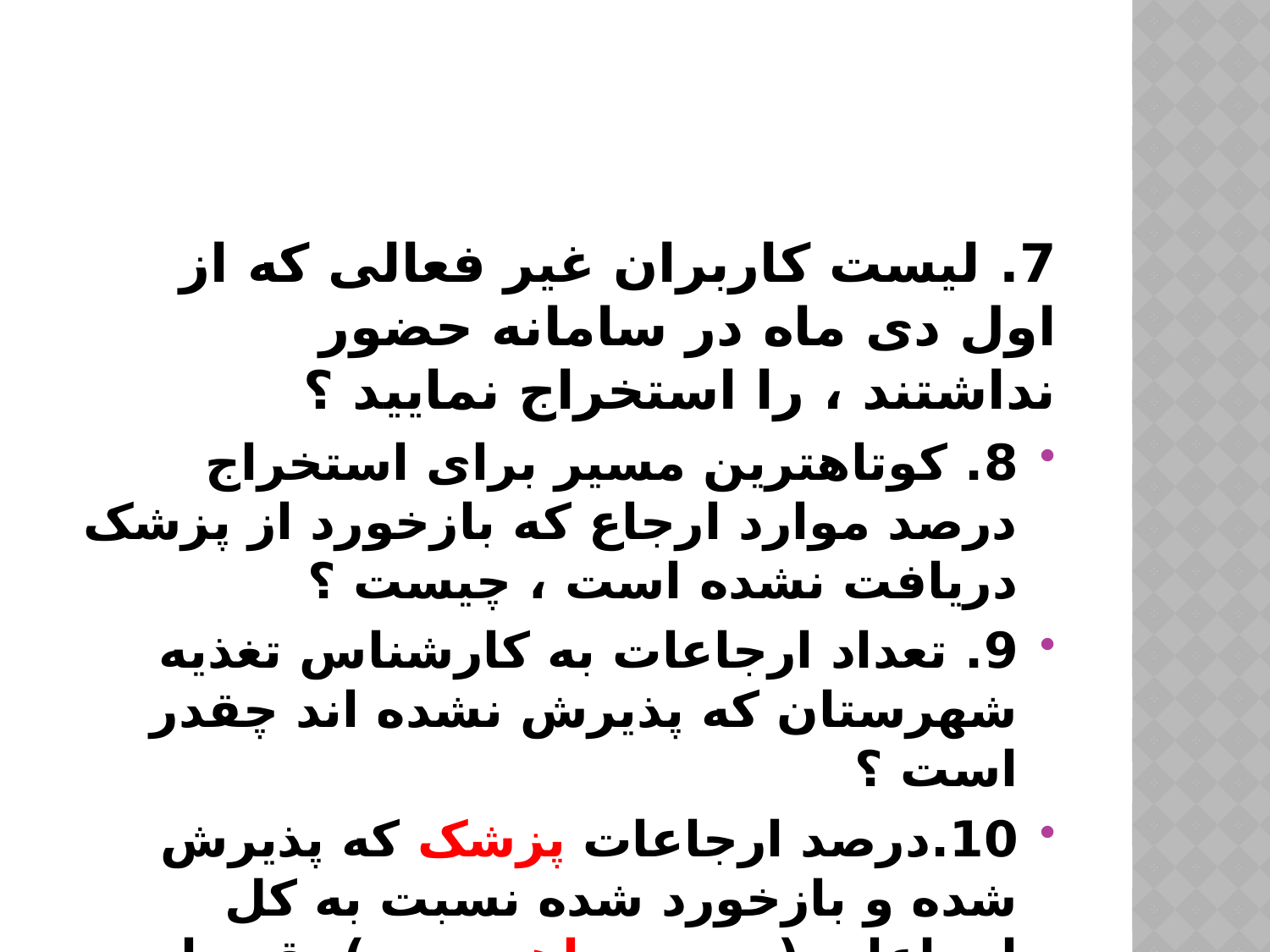

7. لیست کاربران غیر فعالی که از اول دی ماه در سامانه حضور نداشتند ، را استخراج نمایید ؟
8. کوتاهترین مسیر برای استخراج درصد موارد ارجاع که بازخورد از پزشک دریافت نشده است ، چیست ؟
9. تعداد ارجاعات به کارشناس تغذیه شهرستان که پذیرش نشده اند چقدر است ؟
10.درصد ارجاعات پزشک که پذیرش شده و بازخورد شده نسبت به کل ارجاعات (در سه ماهه سوم)چقدر است ؟